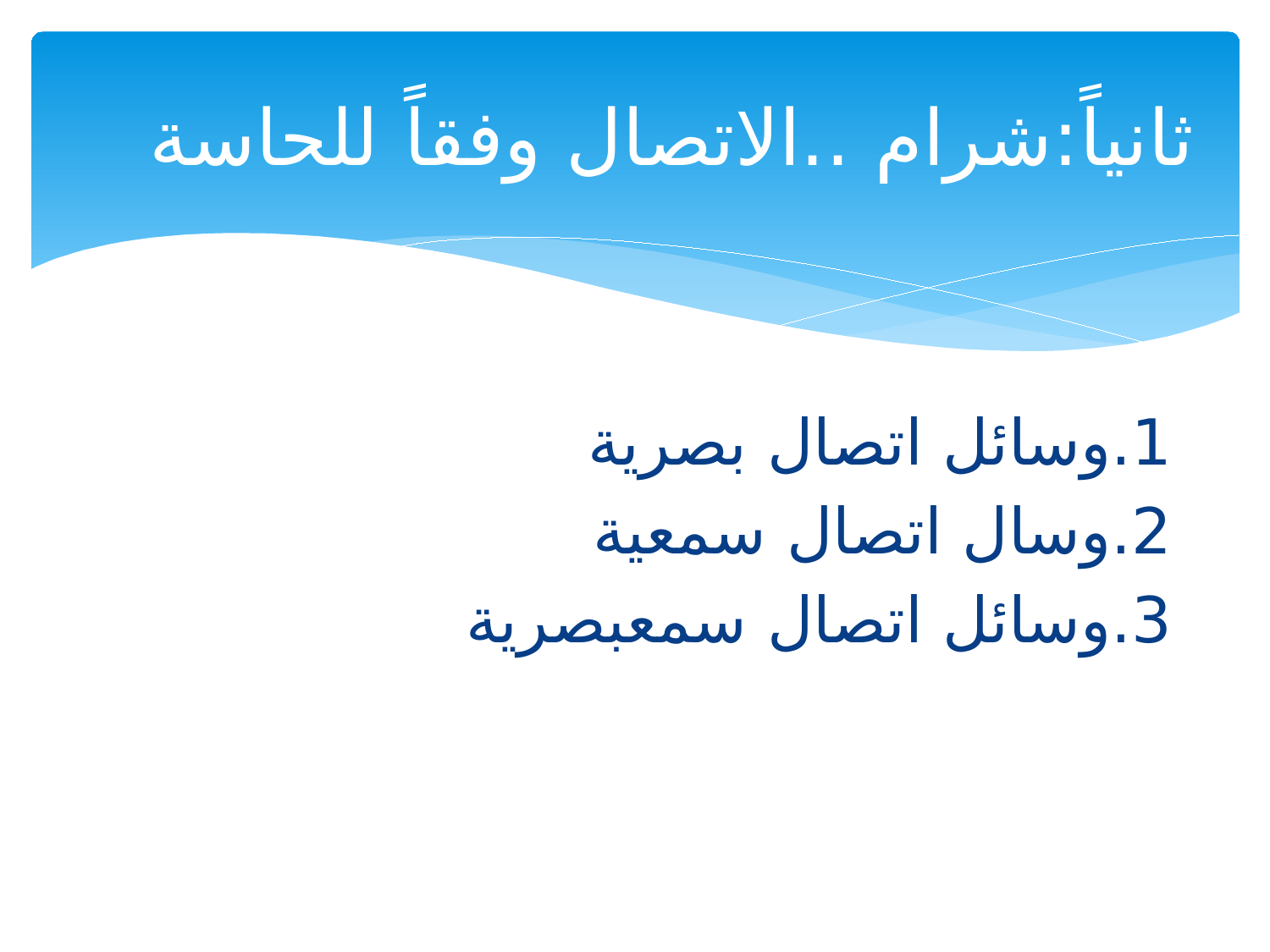

# ثانياً:شرام ..الاتصال وفقاً للحاسة

1.وسائل اتصال بصرية
2.وسال اتصال سمعية
3.وسائل اتصال سمعبصرية